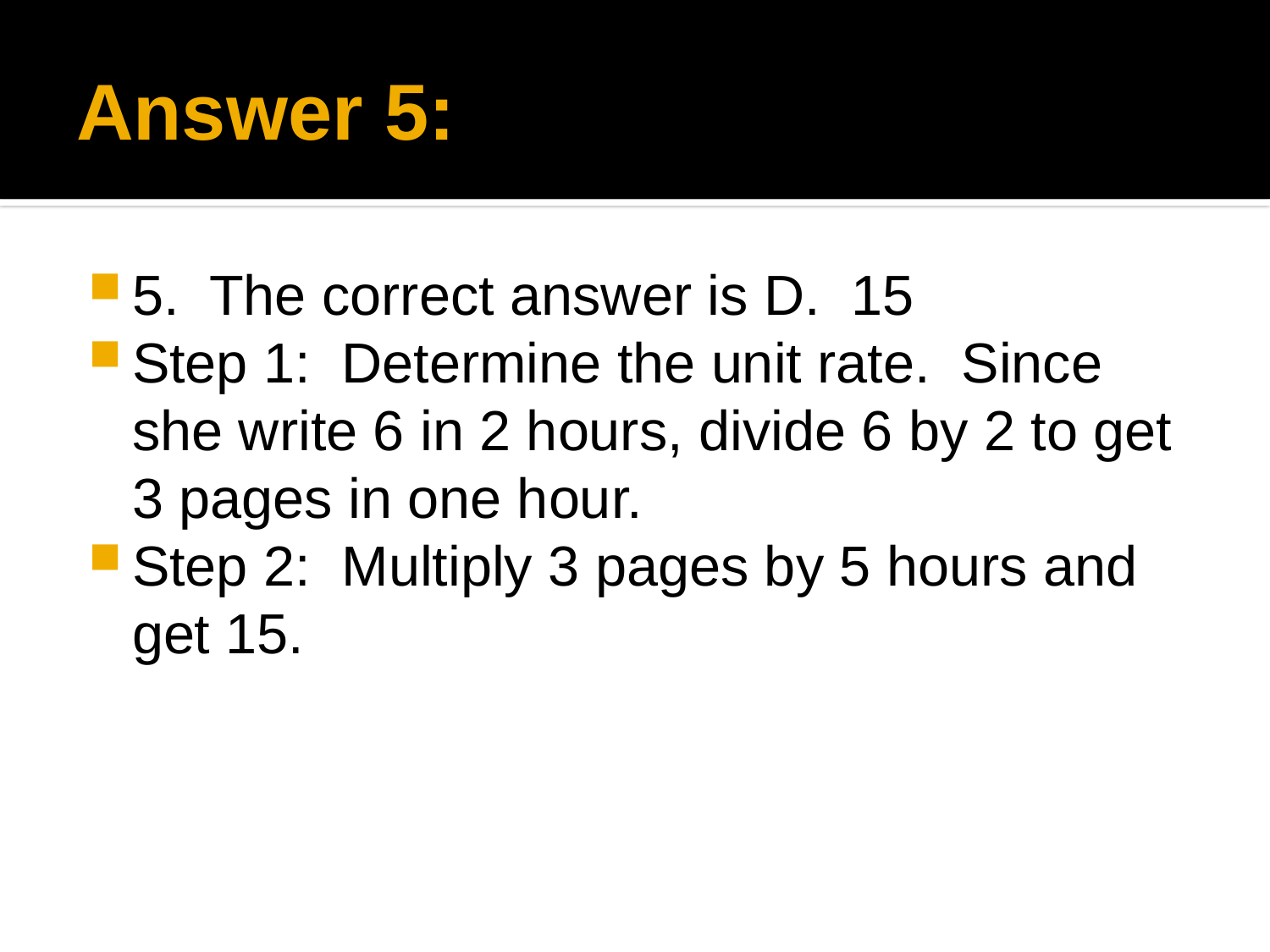

# Answer 5:
5.  The correct answer is D.  15
Step 1:  Determine the unit rate.  Since she write 6 in 2 hours, divide 6 by 2 to get 3 pages in one hour.
Step 2:  Multiply 3 pages by 5 hours and get 15.